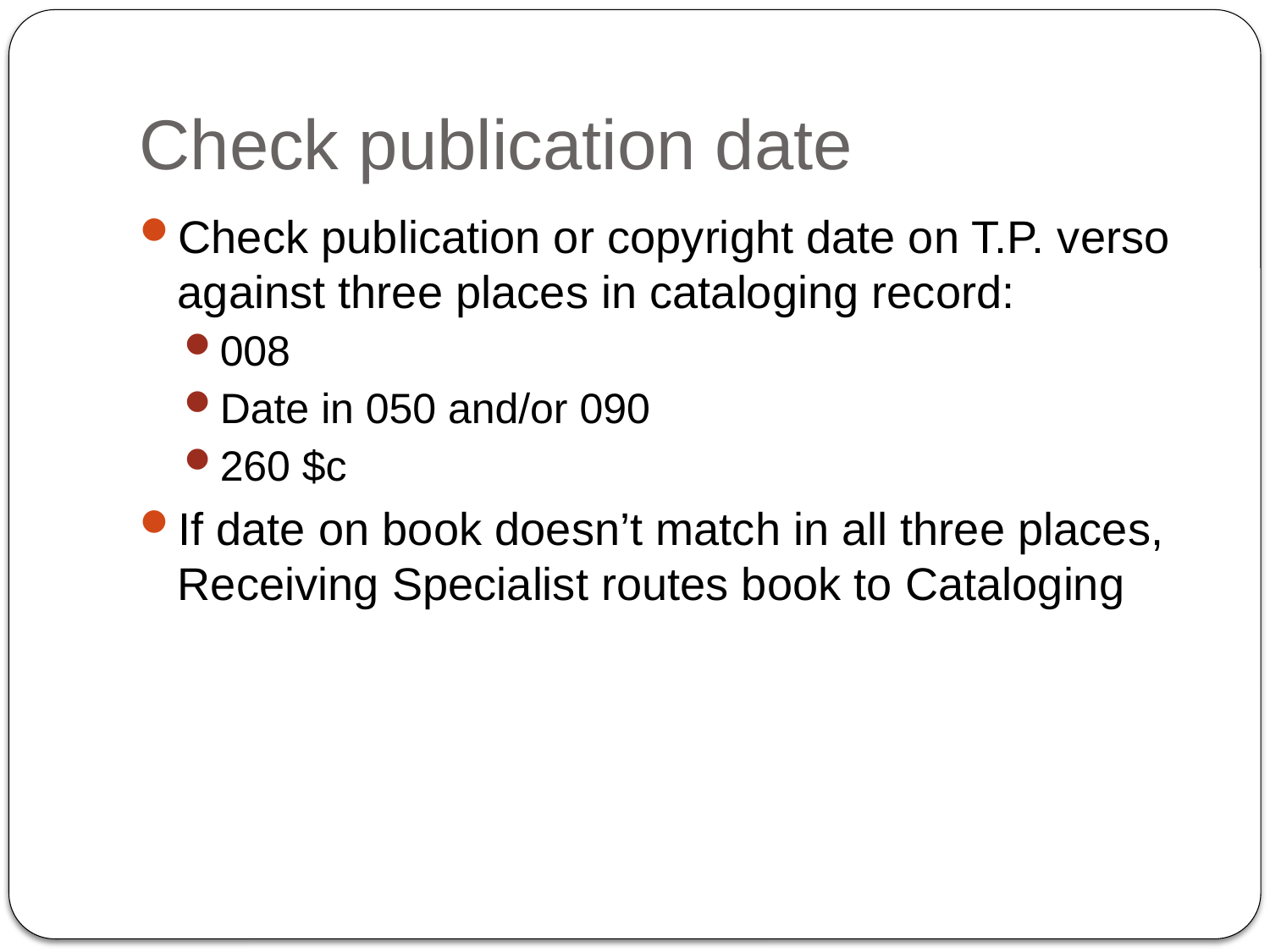

# Check publication date
Check publication or copyright date on T.P. verso  against three places in cataloging record:
008
Date in 050 and/or 090
260 $c
If date on book doesn’t match in all three places, Receiving Specialist routes book to Cataloging